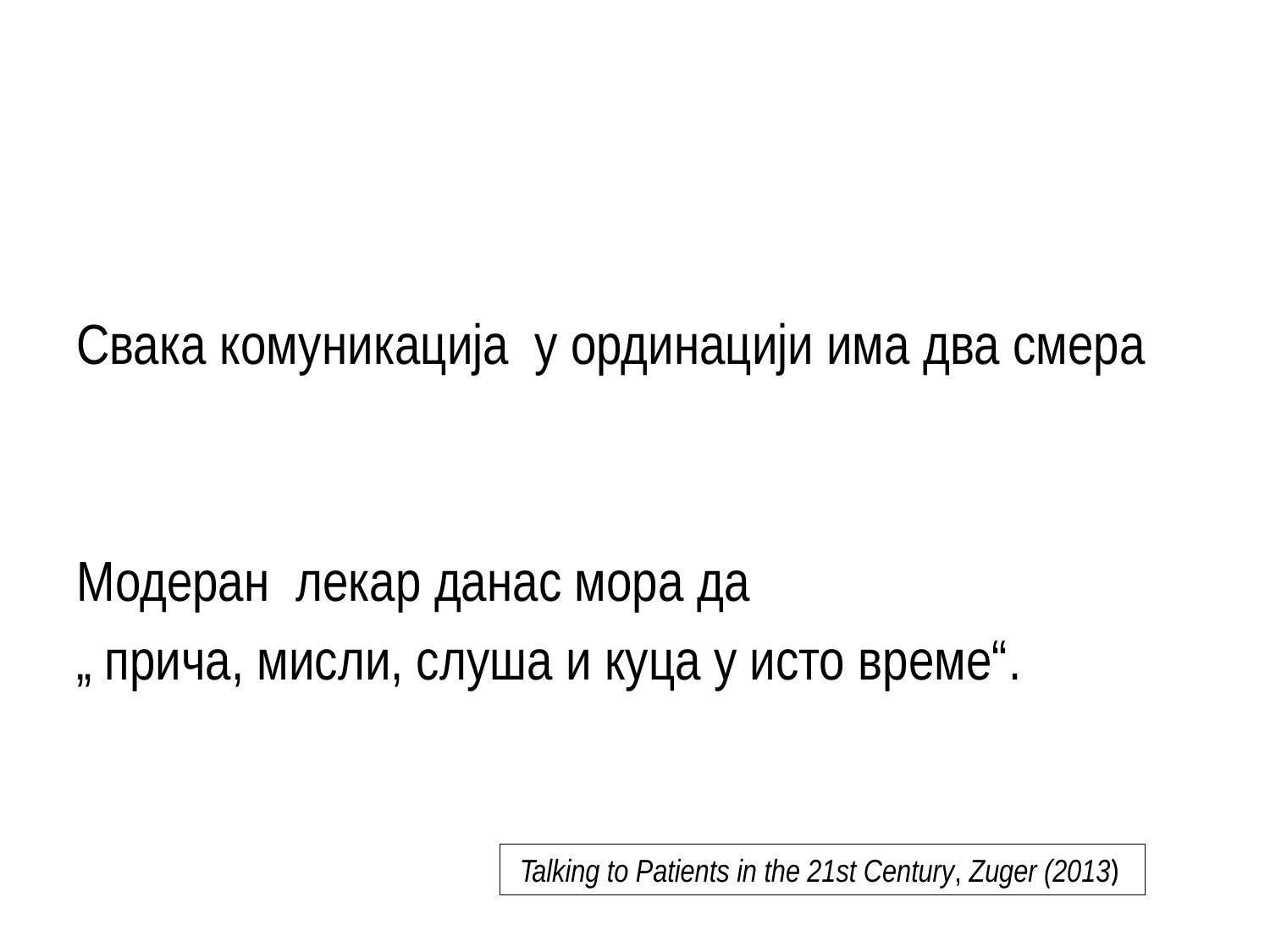

Свака комуникација  у ординацији има два смера

Модеран  лекар данас мора да
„ прича, мисли, слуша и куца у исто време“.

 Talking to Patients in the 21st Century, Zuger (2013)